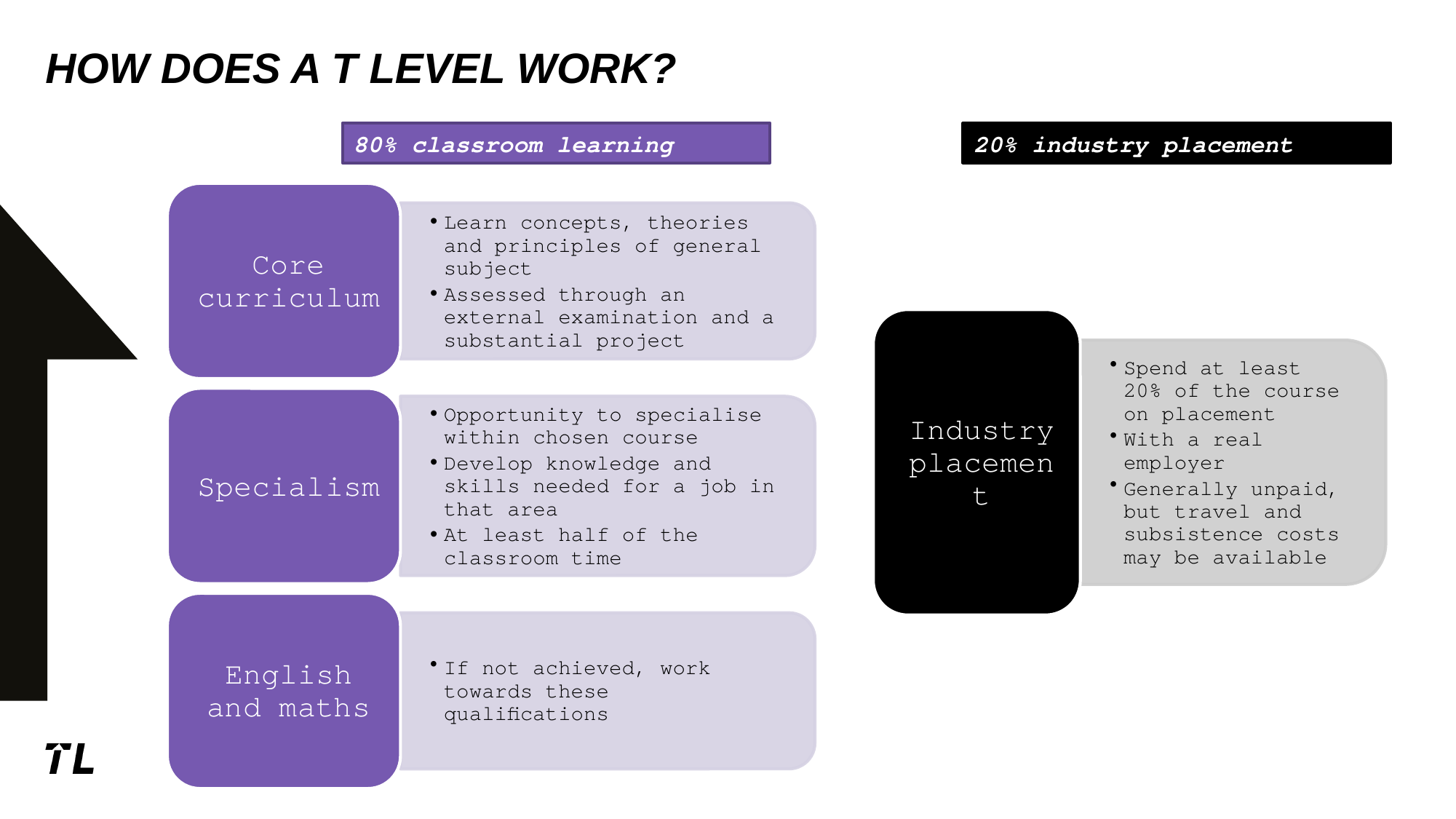

# How does a t level work?
80% classroom learning
20% industry placement
Learn concepts, theories and principles of general subject
Assessed through an external examination and a substantial project
Core curriculum
Opportunity to specialise within chosen course
Develop knowledge and skills needed for a job in that area
At least half of the classroom time
Specialism
If not achieved, work towards these qualifications
English and maths
Spend at least 20% of the course on placement
With a real employer
Generally unpaid, but travel and subsistence costs may be available
Industry placement